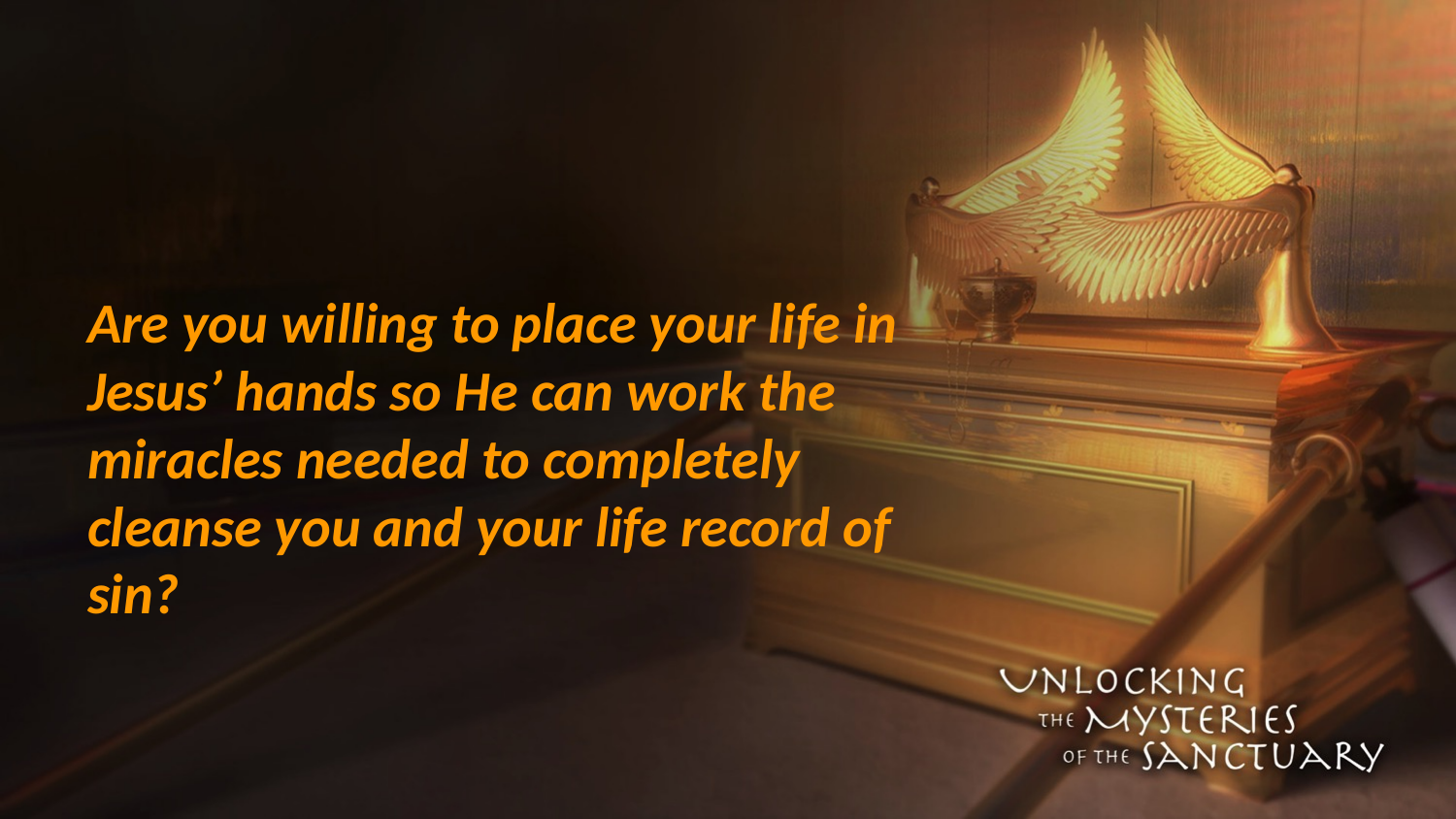

#

Are you willing to place your life in Jesus’ hands so He can work the miracles needed to completely cleanse you and your life record of sin?